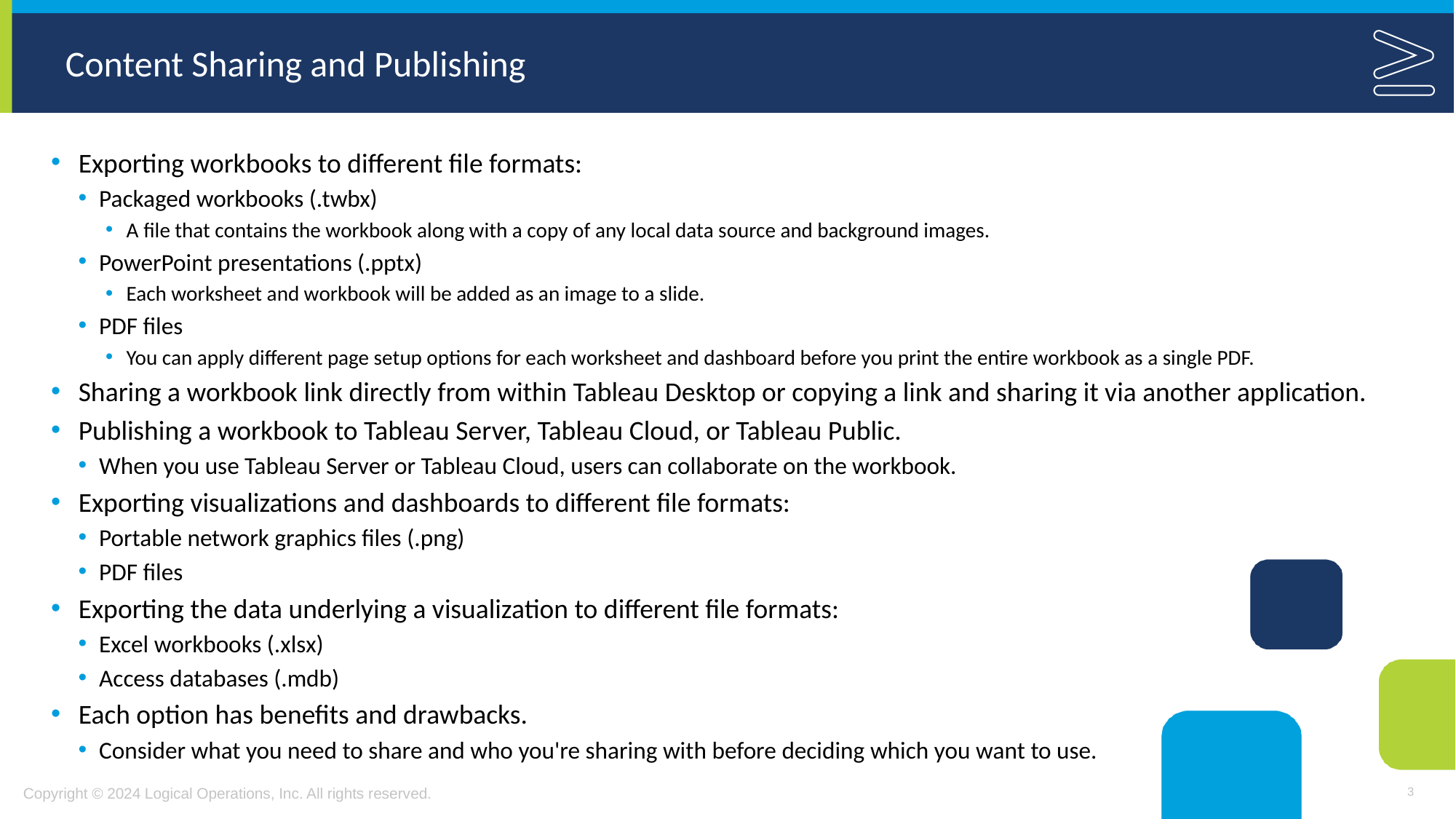

# Content Sharing and Publishing
Exporting workbooks to different file formats:
Packaged workbooks (.twbx)
A file that contains the workbook along with a copy of any local data source and background images.
PowerPoint presentations (.pptx)
Each worksheet and workbook will be added as an image to a slide.
PDF files
You can apply different page setup options for each worksheet and dashboard before you print the entire workbook as a single PDF.
Sharing a workbook link directly from within Tableau Desktop or copying a link and sharing it via another application.
Publishing a workbook to Tableau Server, Tableau Cloud, or Tableau Public.
When you use Tableau Server or Tableau Cloud, users can collaborate on the workbook.
Exporting visualizations and dashboards to different file formats:
Portable network graphics files (.png)
PDF files
Exporting the data underlying a visualization to different file formats:
Excel workbooks (.xlsx)
Access databases (.mdb)
Each option has benefits and drawbacks.
Consider what you need to share and who you're sharing with before deciding which you want to use.
3